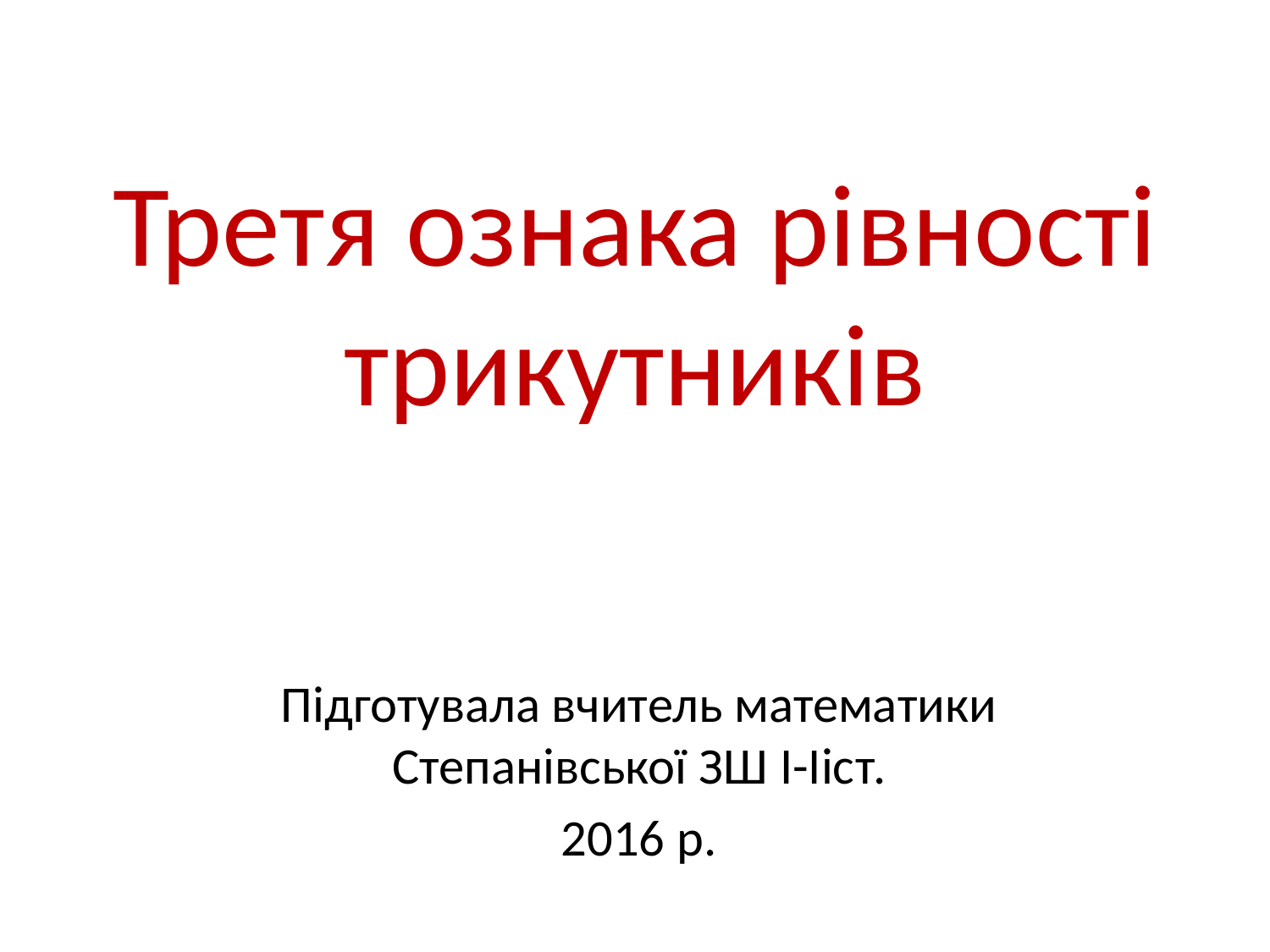

# Третя ознака рівності трикутників
Підготувала вчитель математики Степанівської ЗШ I-Iicт.
2016 р.